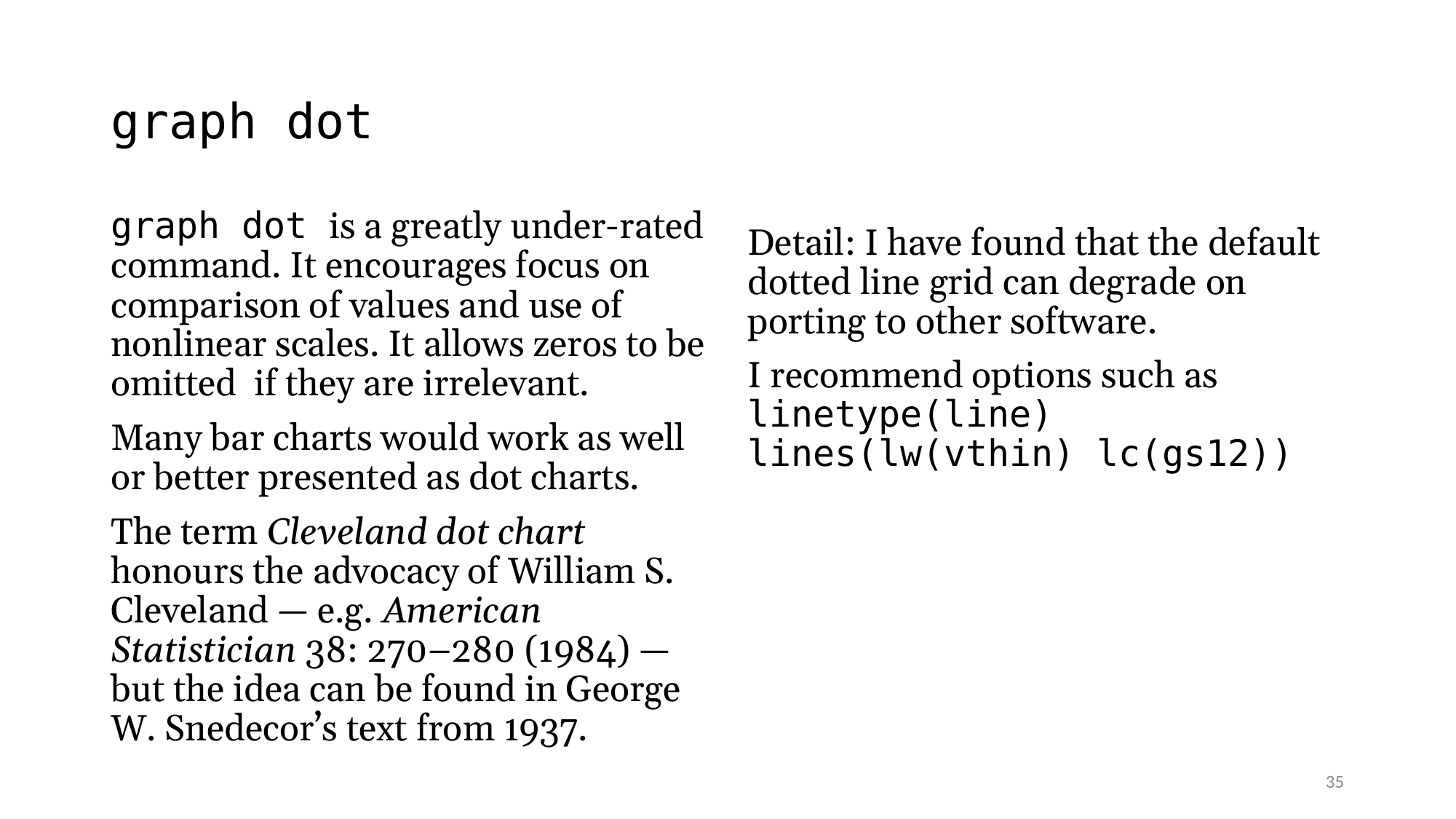

# graph dot
graph dot is a greatly under-rated command. It encourages focus on comparison of values and use of nonlinear scales. It allows zeros to be omitted  if they are irrelevant.
Many bar charts would work as well or better presented as dot charts.
The term Cleveland dot chart honours the advocacy of William S. Cleveland — e.g. American Statistician 38: 270–280 (1984) — but the idea can be found in George W. Snedecor’s text from 1937.
Detail: I have found that the default dotted line grid can degrade on porting to other software.
I recommend options such as linetype(line) lines(lw(vthin) lc(gs12))

35